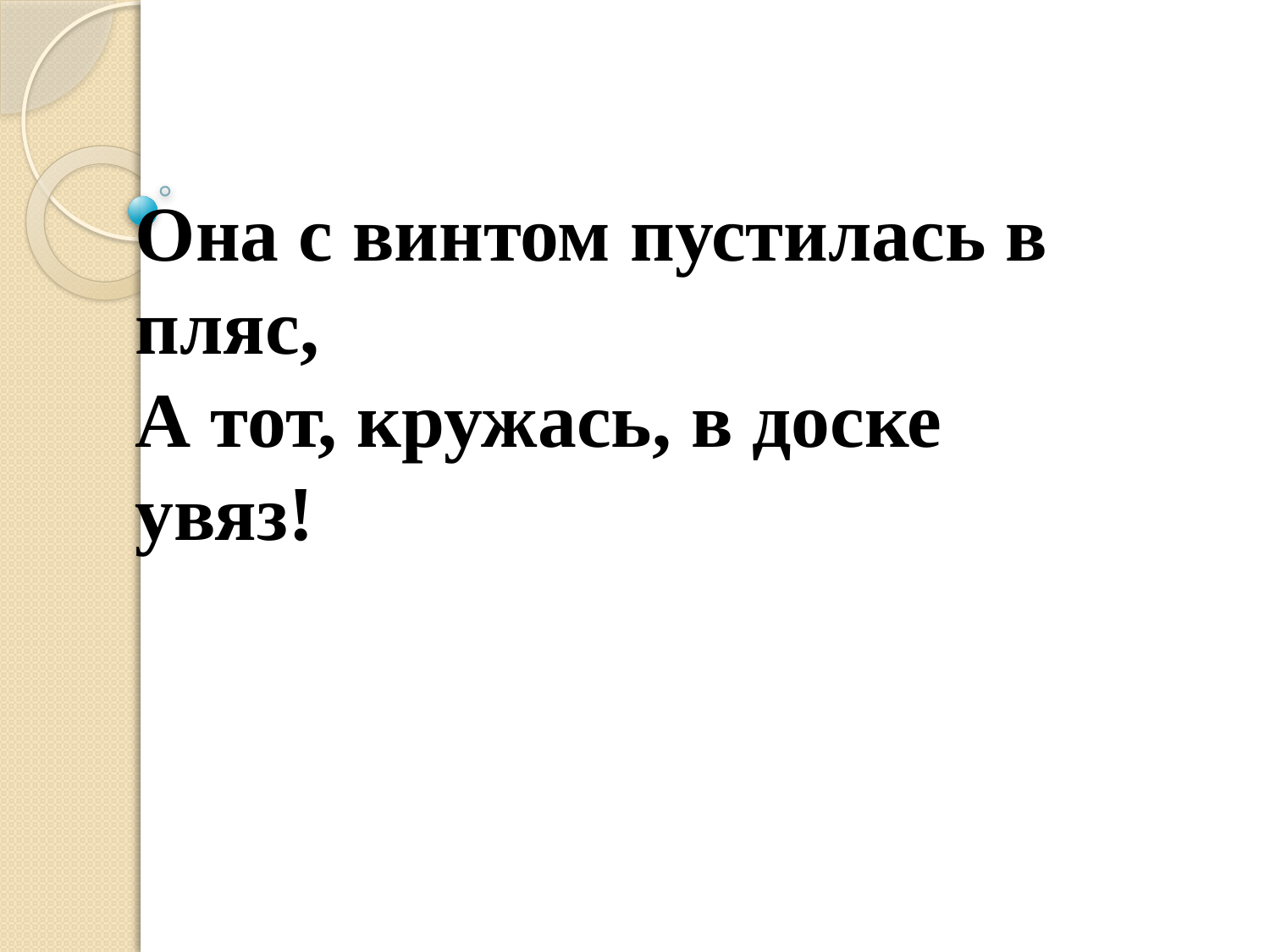

Она с винтом пустилась в пляс, 
А тот, кружась, в доске увяз!